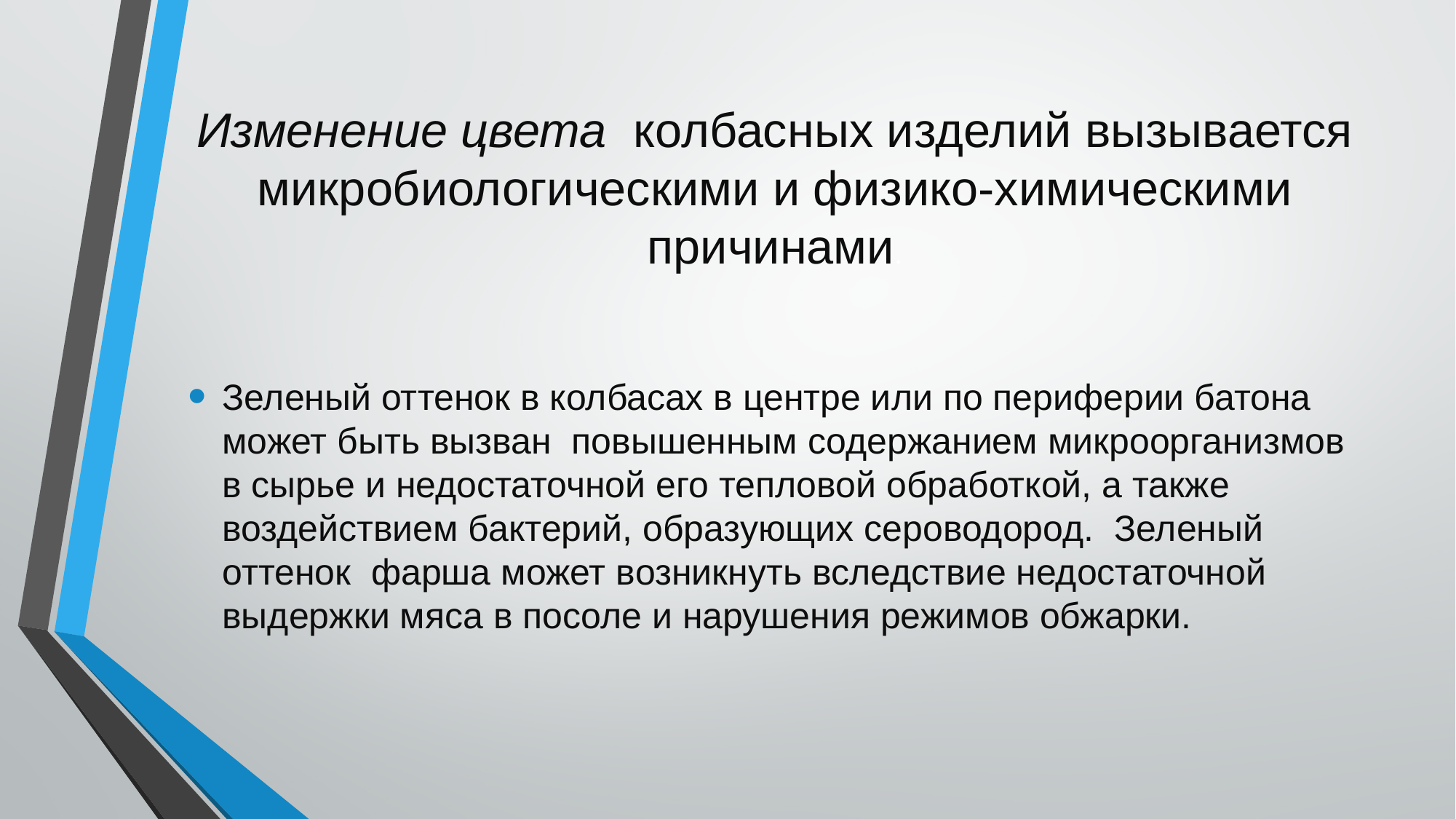

# Изменение цвета  колбасных изделий вызывается микробиологическими и физико-химическими причинами.
Зеленый оттенок в колбасах в центре или по периферии батона может быть вызван  повышенным содержанием микроорганизмов в сырье и недостаточной его тепловой обработкой, а также воздействием бактерий, образующих сероводород.  Зеленый  оттенок  фарша может возникнуть вследствие недостаточной выдержки мяса в посоле и нарушения режимов обжарки.